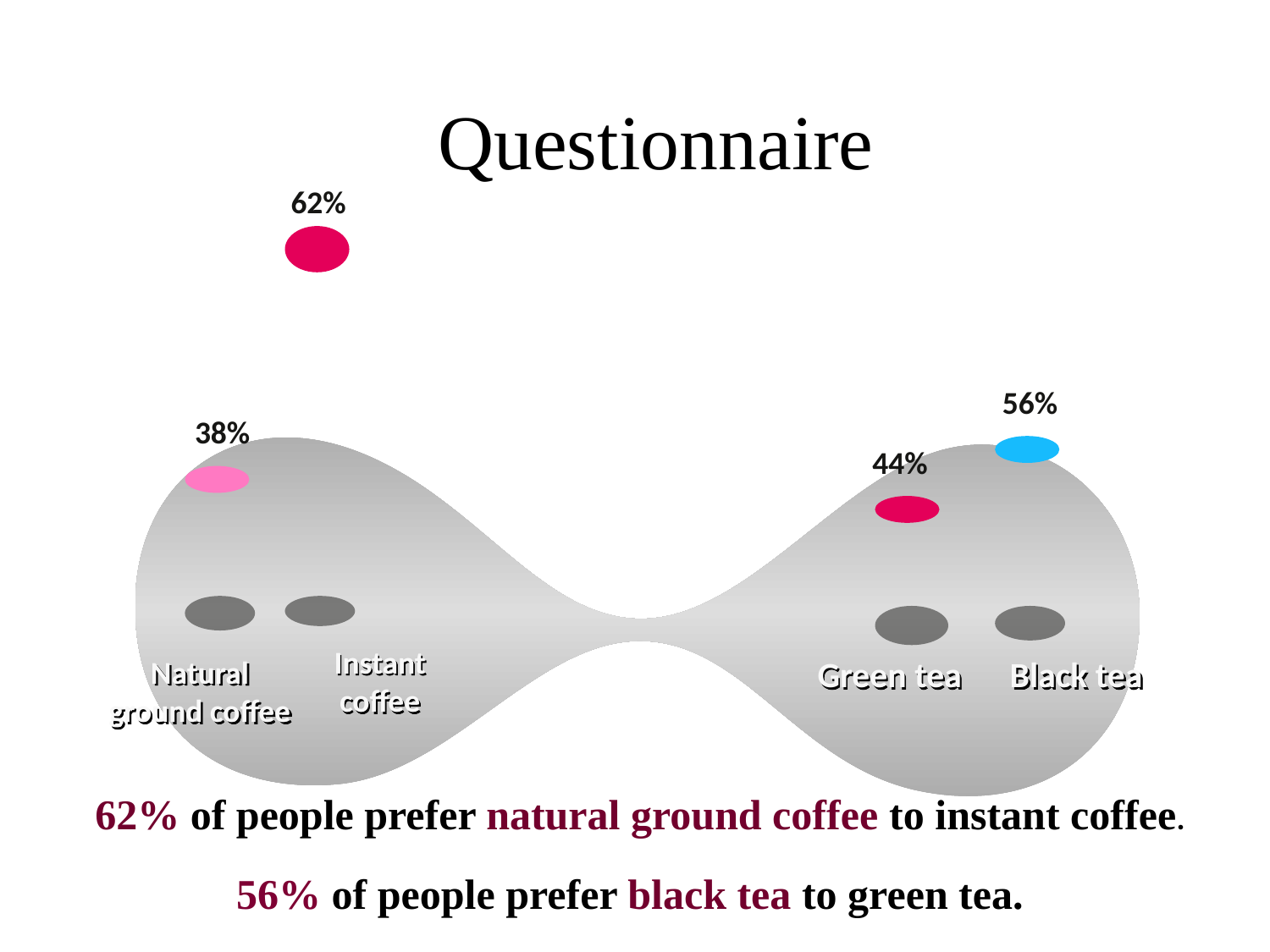

Questionnaire
62%

56%

38%
44%

Instant coffee
Natural ground coffee
Green tea      Black tea
62% of people prefer natural ground coffee to instant coffee.

56% of people prefer black tea to green tea.